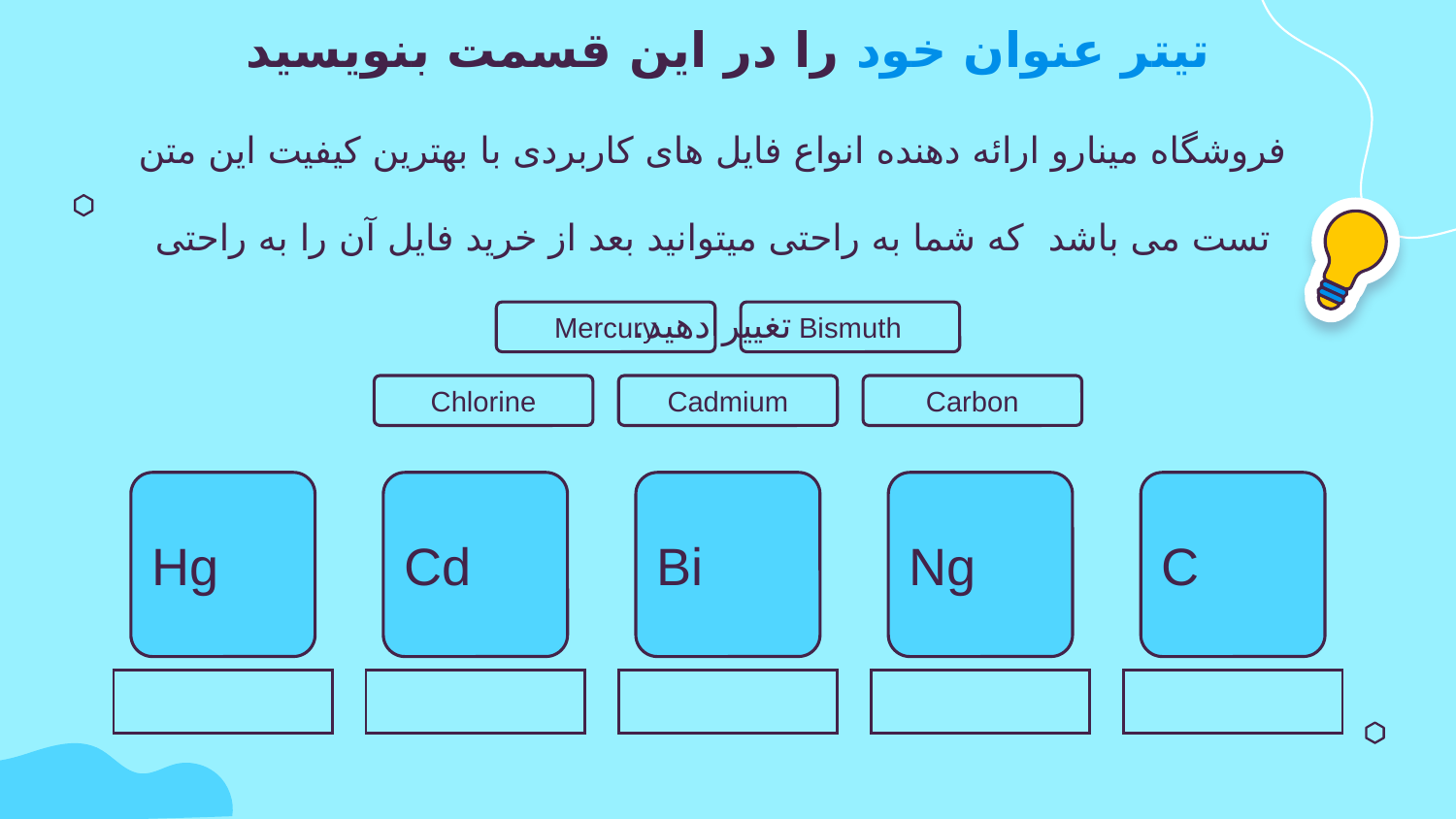

تیتر عنوان خود را در این قسمت بنویسید
فروشگاه مینارو ارائه دهنده انواع فایل های کاربردی با بهترین کیفیت این متن تست می باشد  که شما به راحتی میتوانید بعد از خرید فایل آن را به راحتی تغییر دهید.

Mercury
Bismuth
Chlorine
Cadmium
Carbon
Hg
Cd
Bi
Ng
C
|  |
| --- |
|  |
| --- |
|  |
| --- |
|  |
| --- |
|  |
| --- |